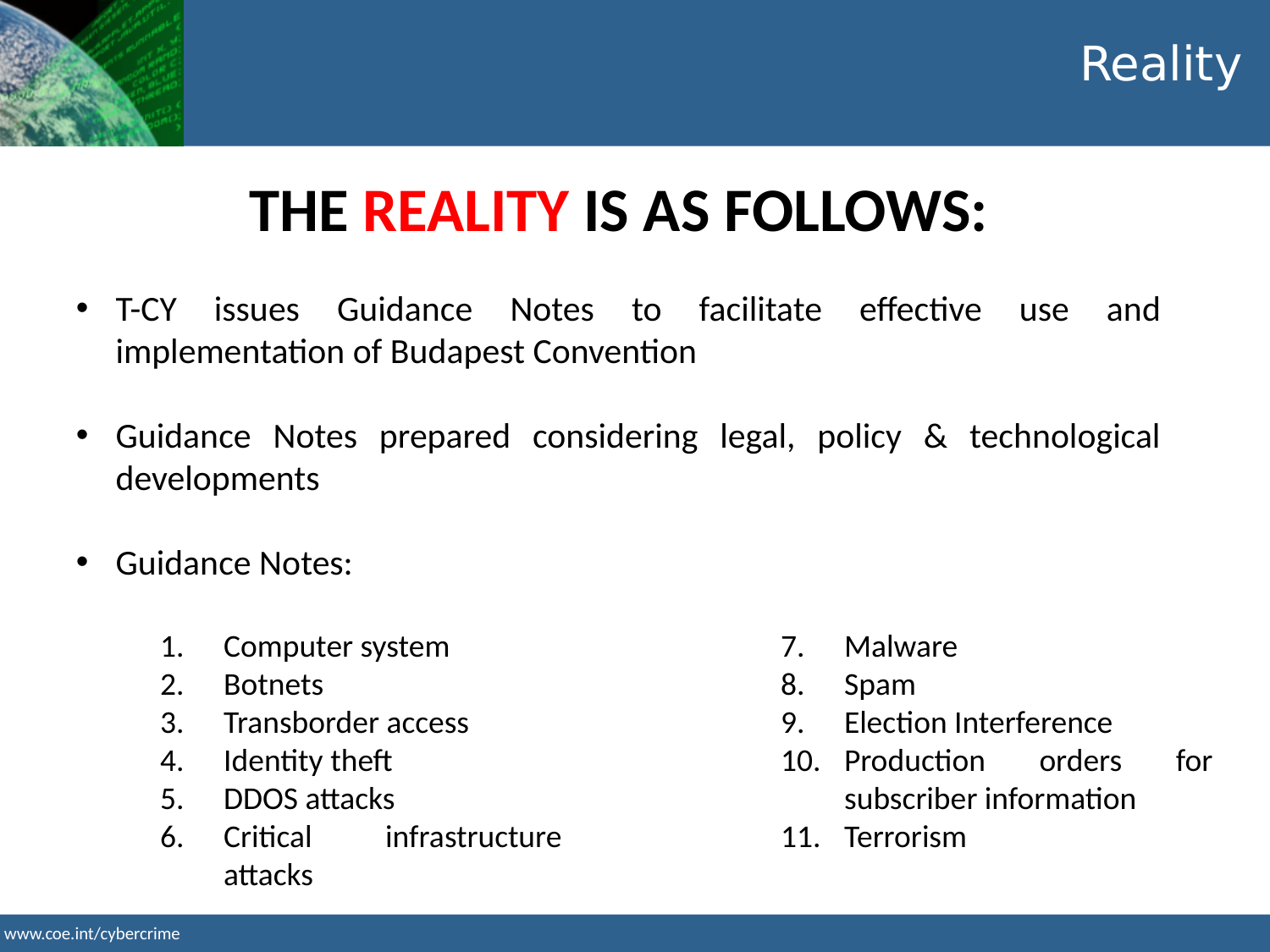

Reality
THE REALITY IS AS FOLLOWS:

T-CY issues Guidance Notes to facilitate effective use and implementation of Budapest Convention

Guidance Notes prepared considering legal, policy & technological developments

Guidance Notes:
Computer system
Botnets
Transborder access
Identity theft
DDOS attacks
Critical infrastructure attacks
Malware
Spam
Election Interference
Production orders for subscriber information
Terrorism